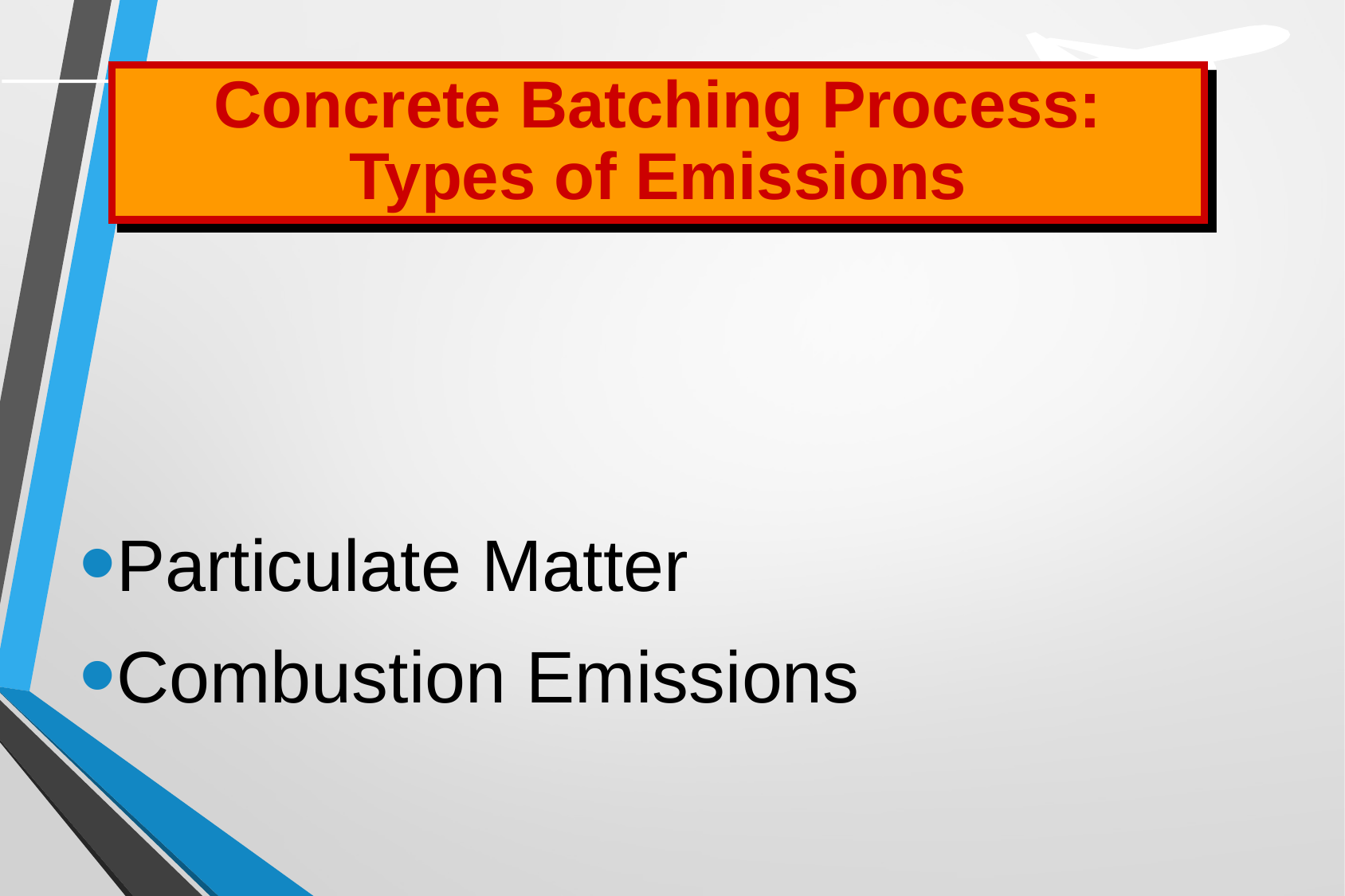

Concrete Batching Process: Types of Emissions

Particulate Matter
Combustion Emissions